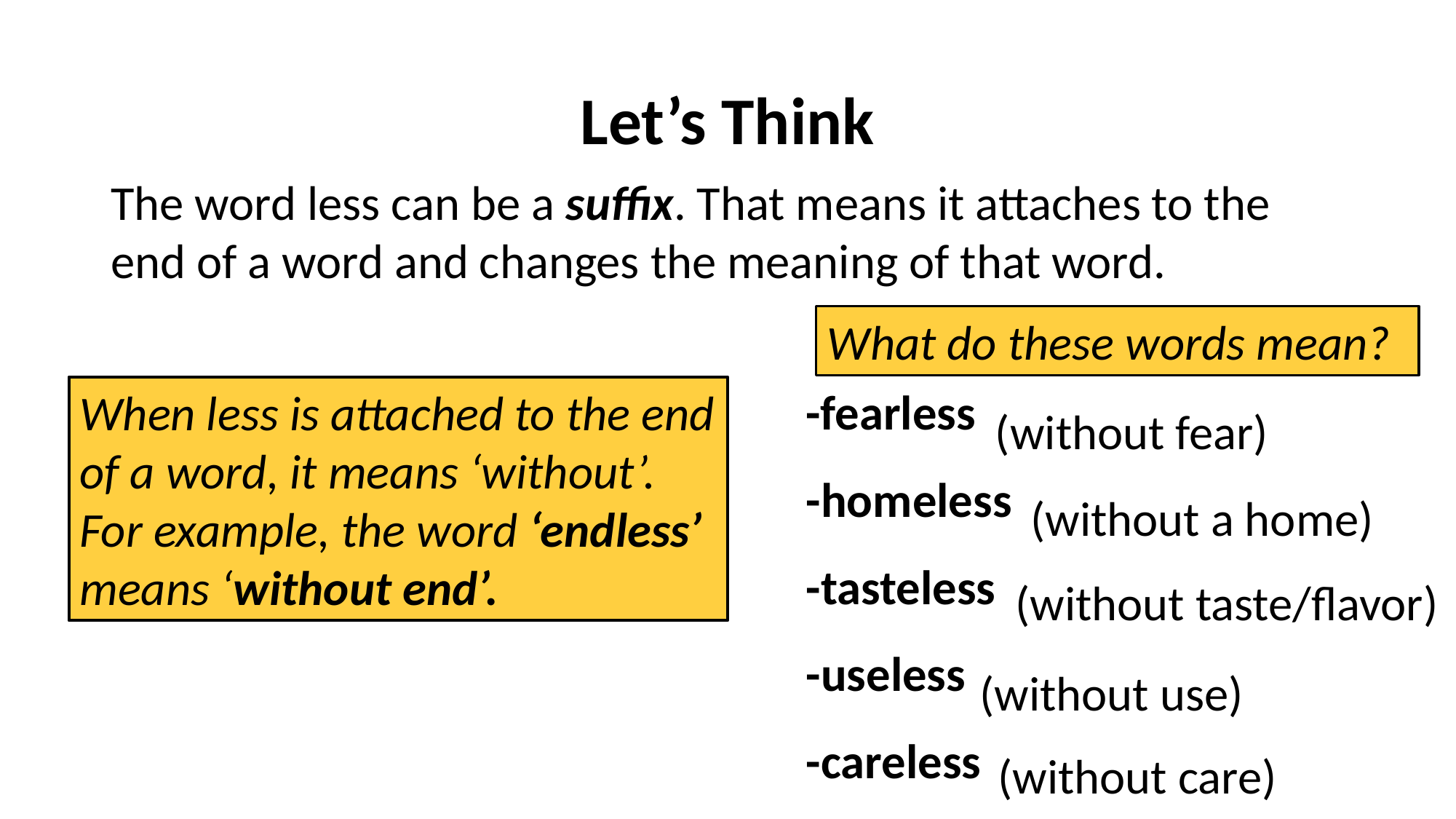

# Let’s Think
The word less can be a suffix. That means it attaches to the end of a word and changes the meaning of that word.

-fearless
-homeless
-tasteless
-useless
-careless
What do these words mean?
When less is attached to the end of a word, it means ‘without’. For example, the word ‘endless’ means ‘without end’.
(without fear)
(without a home)
(without taste/flavor)
(without use)
(without care)